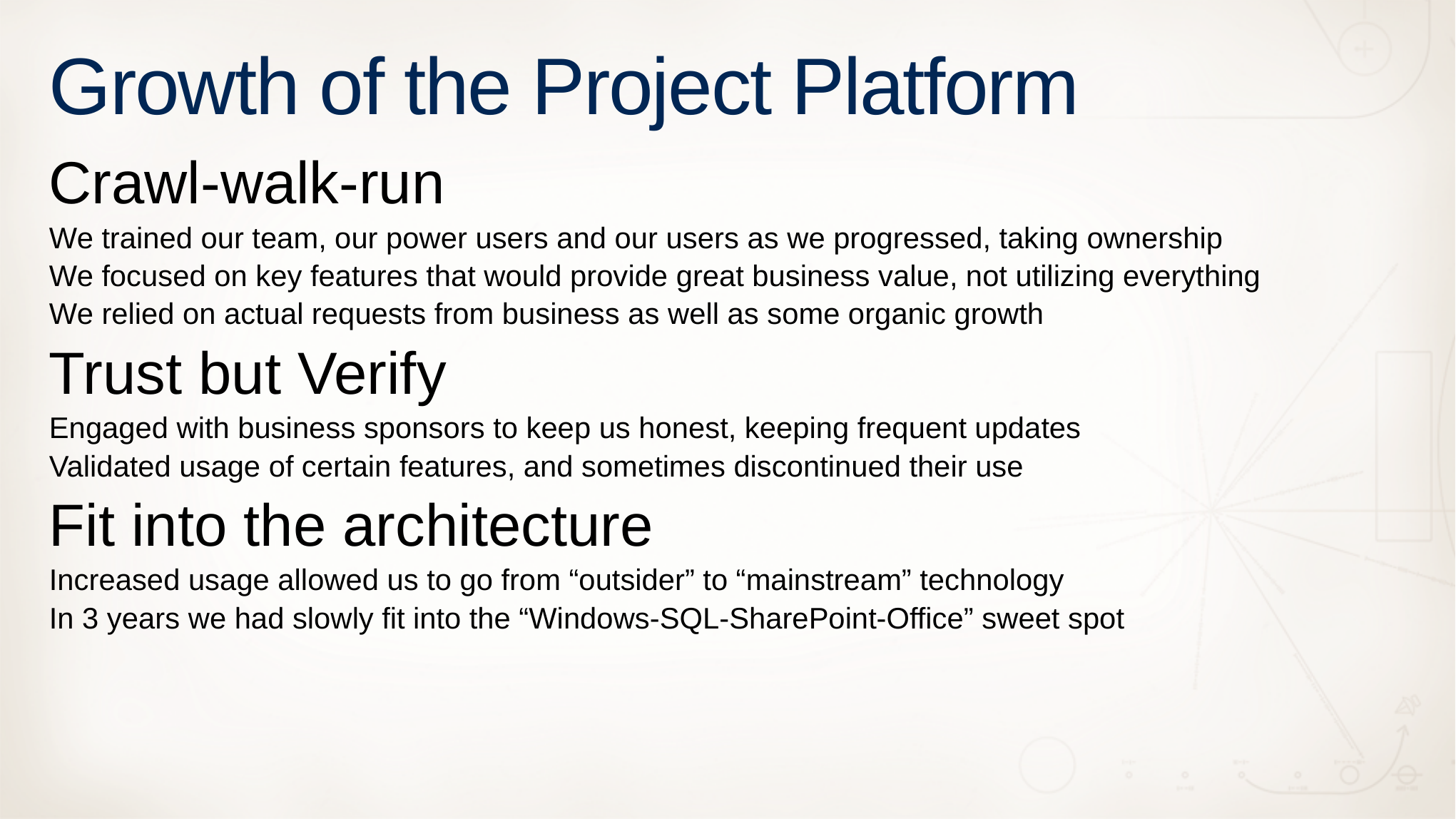

# Growth of the Project Platform
Crawl-walk-run
We trained our team, our power users and our users as we progressed, taking ownership
We focused on key features that would provide great business value, not utilizing everything
We relied on actual requests from business as well as some organic growth
Trust but Verify
Engaged with business sponsors to keep us honest, keeping frequent updates
Validated usage of certain features, and sometimes discontinued their use
Fit into the architecture
Increased usage allowed us to go from “outsider” to “mainstream” technology
In 3 years we had slowly fit into the “Windows-SQL-SharePoint-Office” sweet spot